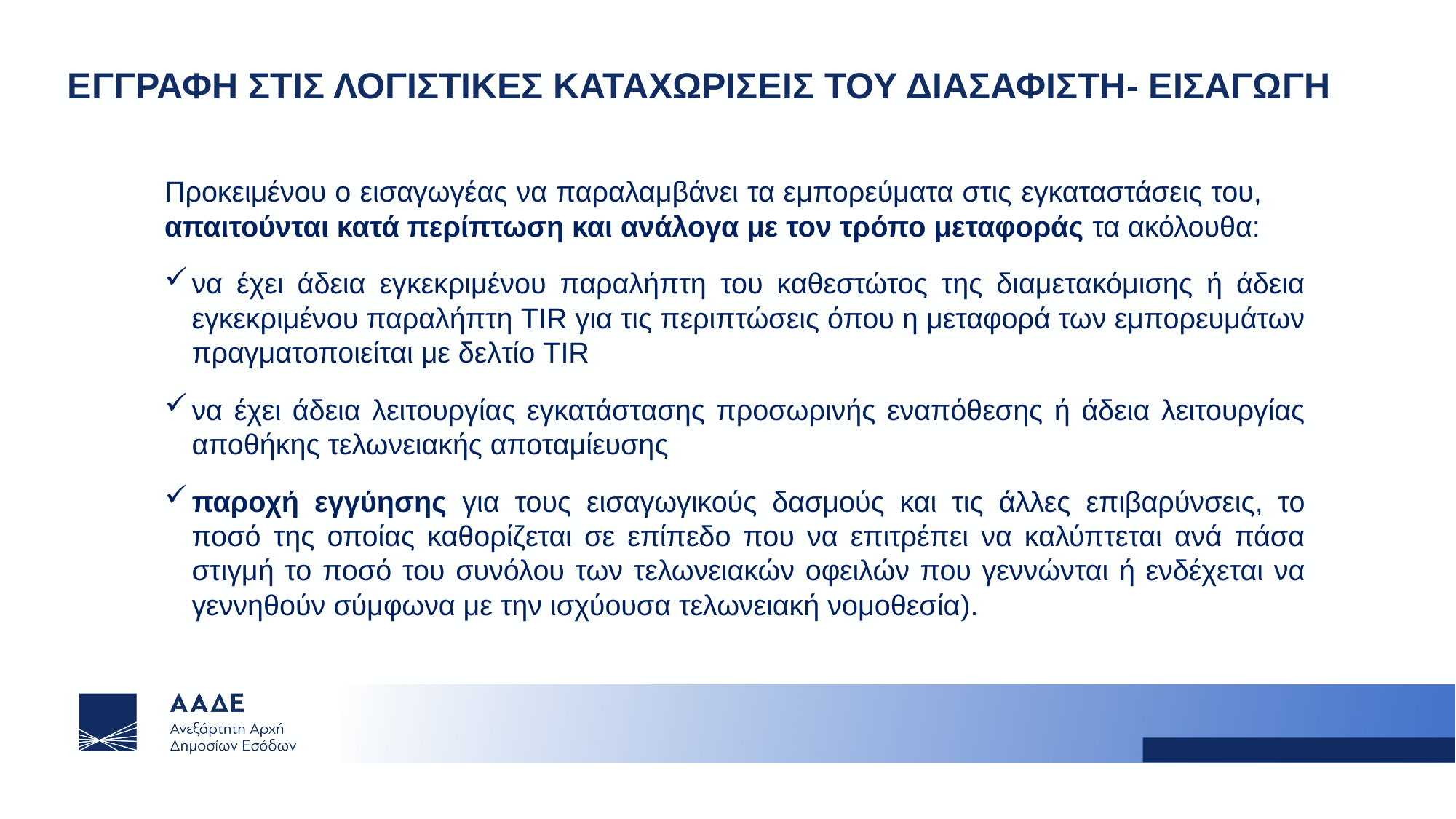

ΕΓΓΡΑΦΗ ΣΤΙΣ ΛΟΓΙΣΤΙΚΕΣ ΚΑΤΑΧΩΡΙΣΕΙΣ ΤΟΥ ΔΙΑΣΑΦΙΣΤΗ- ΕΙΣΑΓΩΓΗ
Προκειμένου ο εισαγωγέας να παραλαμβάνει τα εμπορεύματα στις εγκαταστάσεις του,      απαιτούνται κατά περίπτωση και ανάλογα με τον τρόπο μεταφοράς τα ακόλουθα:
να έχει άδεια εγκεκριμένου παραλήπτη του καθεστώτος της διαμετακόμισης ή άδεια εγκεκριμένου παραλήπτη TIR για τις περιπτώσεις όπου η μεταφορά των εμπορευμάτων πραγματοποιείται με δελτίο TIR
να έχει άδεια λειτουργίας εγκατάστασης προσωρινής εναπόθεσης ή άδεια λειτουργίας αποθήκης τελωνειακής αποταμίευσης
παροχή εγγύησης για τους εισαγωγικούς δασμούς και τις άλλες επιβαρύνσεις, το ποσό της οποίας καθορίζεται σε επίπεδο που να επιτρέπει να καλύπτεται ανά πάσα στιγμή το ποσό του συνόλου των τελωνειακών οφειλών που γεννώνται ή ενδέχεται να γεννηθούν σύμφωνα με την ισχύουσα τελωνειακή νομοθεσία).